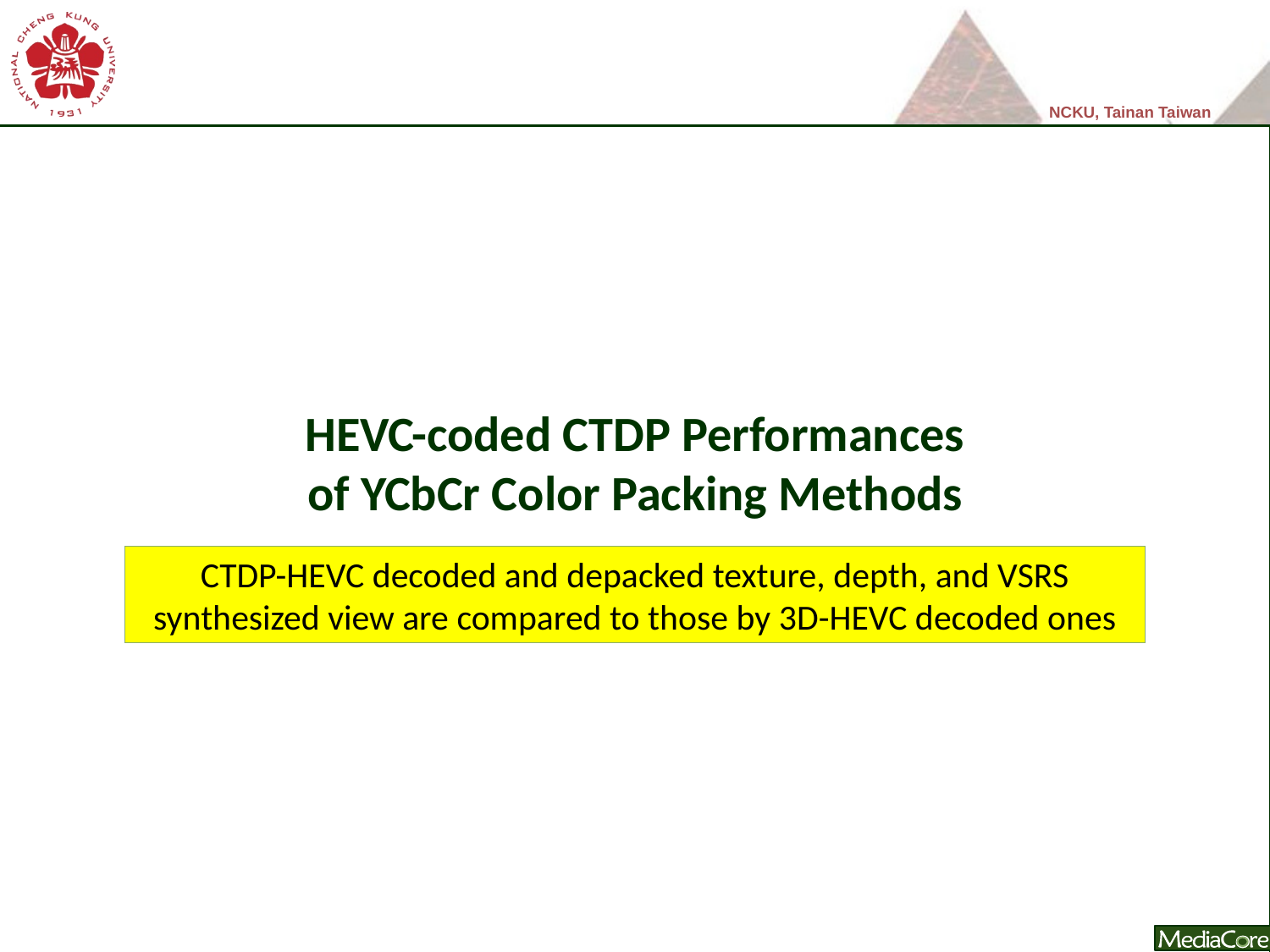

HEVC-coded CTDP Performances
of YCbCr Color Packing Methods

CTDP-HEVC decoded and depacked texture, depth, and VSRS synthesized view are compared to those by 3D-HEVC decoded ones